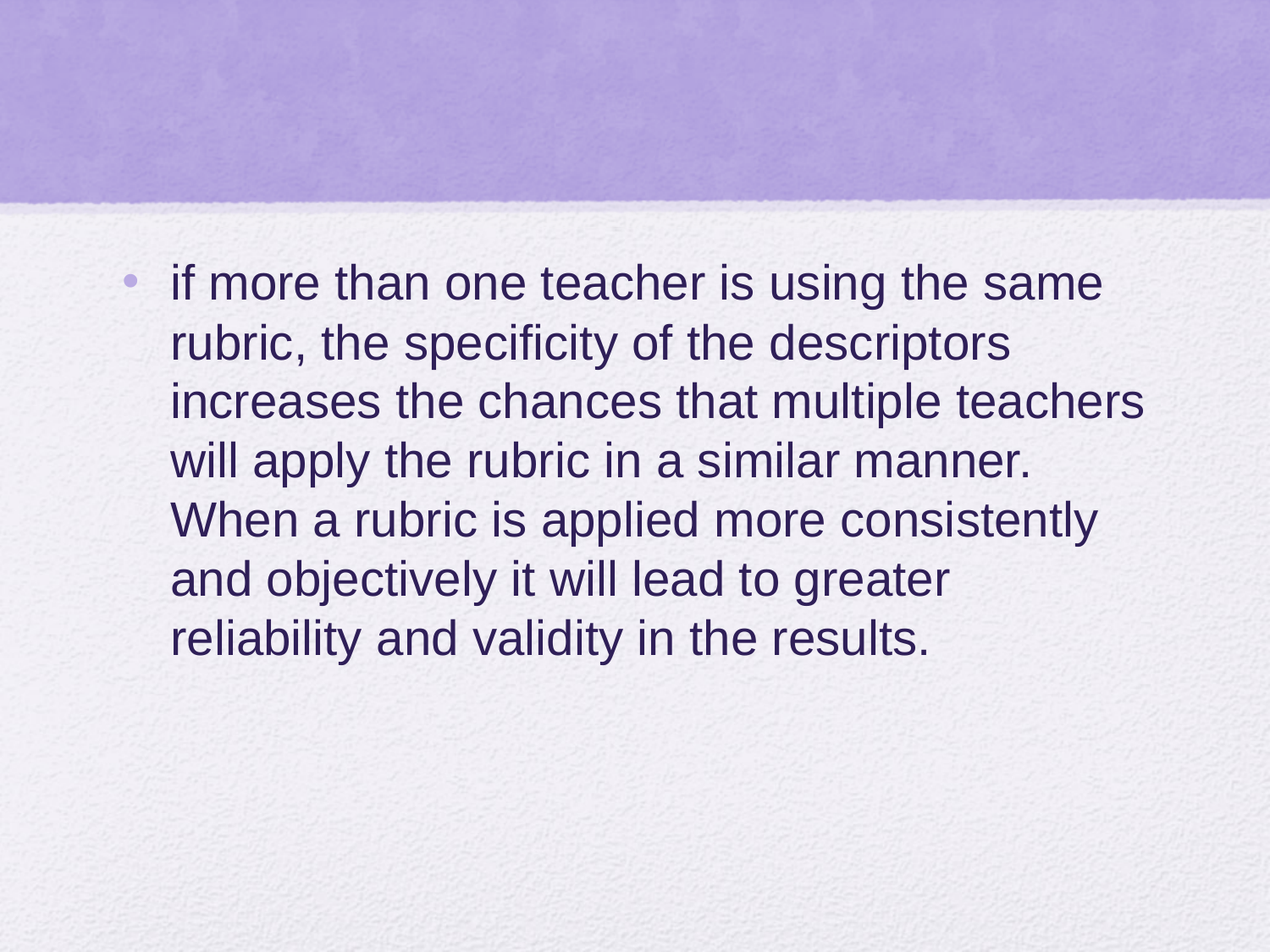

#
if more than one teacher is using the same rubric, the specificity of the descriptors increases the chances that multiple teachers will apply the rubric in a similar manner. When a rubric is applied more consistently and objectively it will lead to greater reliability and validity in the results.